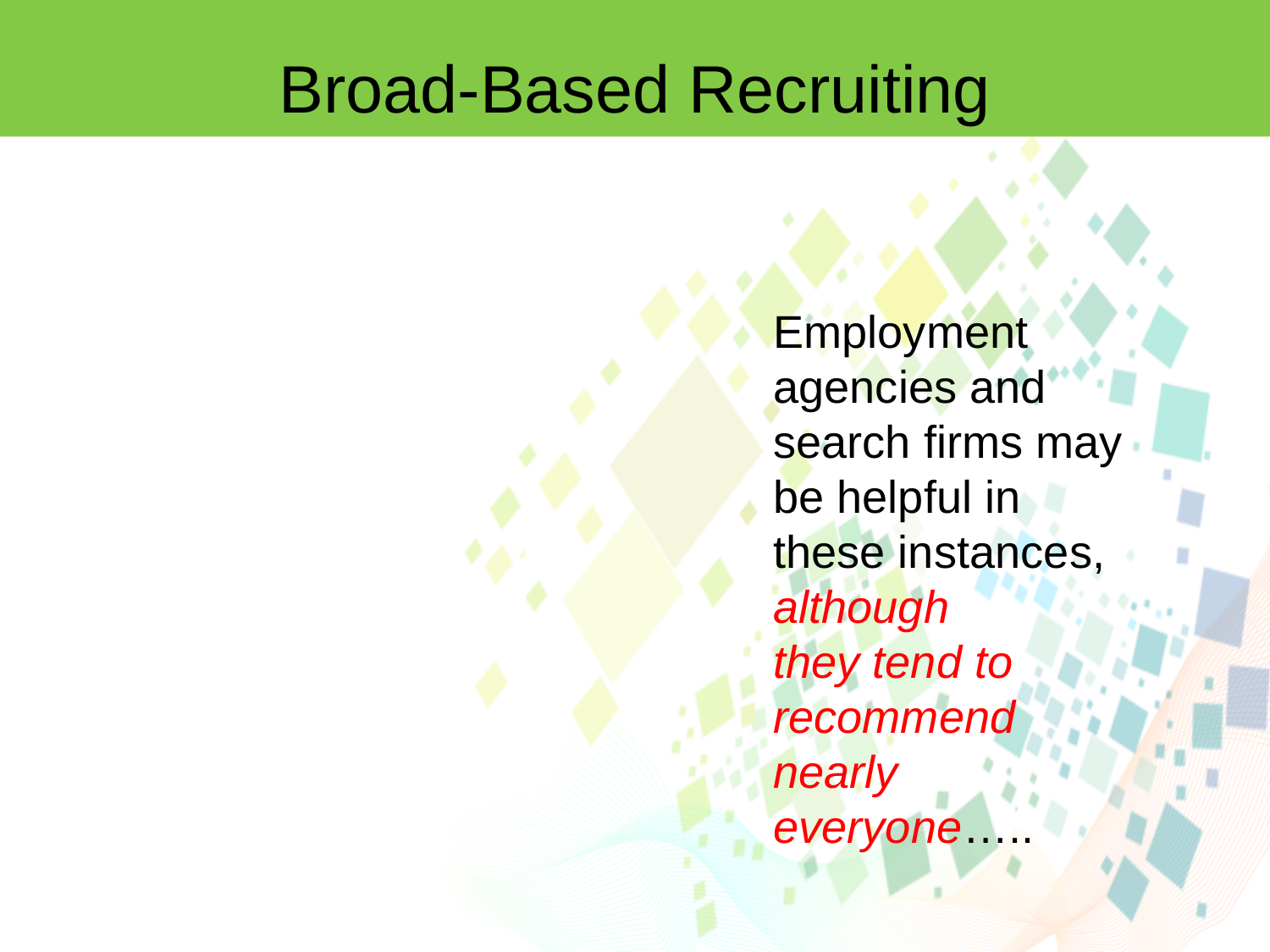

Broad-Based Recruiting
Employment agencies and search firms may be helpful in these instances, although
they tend to recommend nearly everyone…..